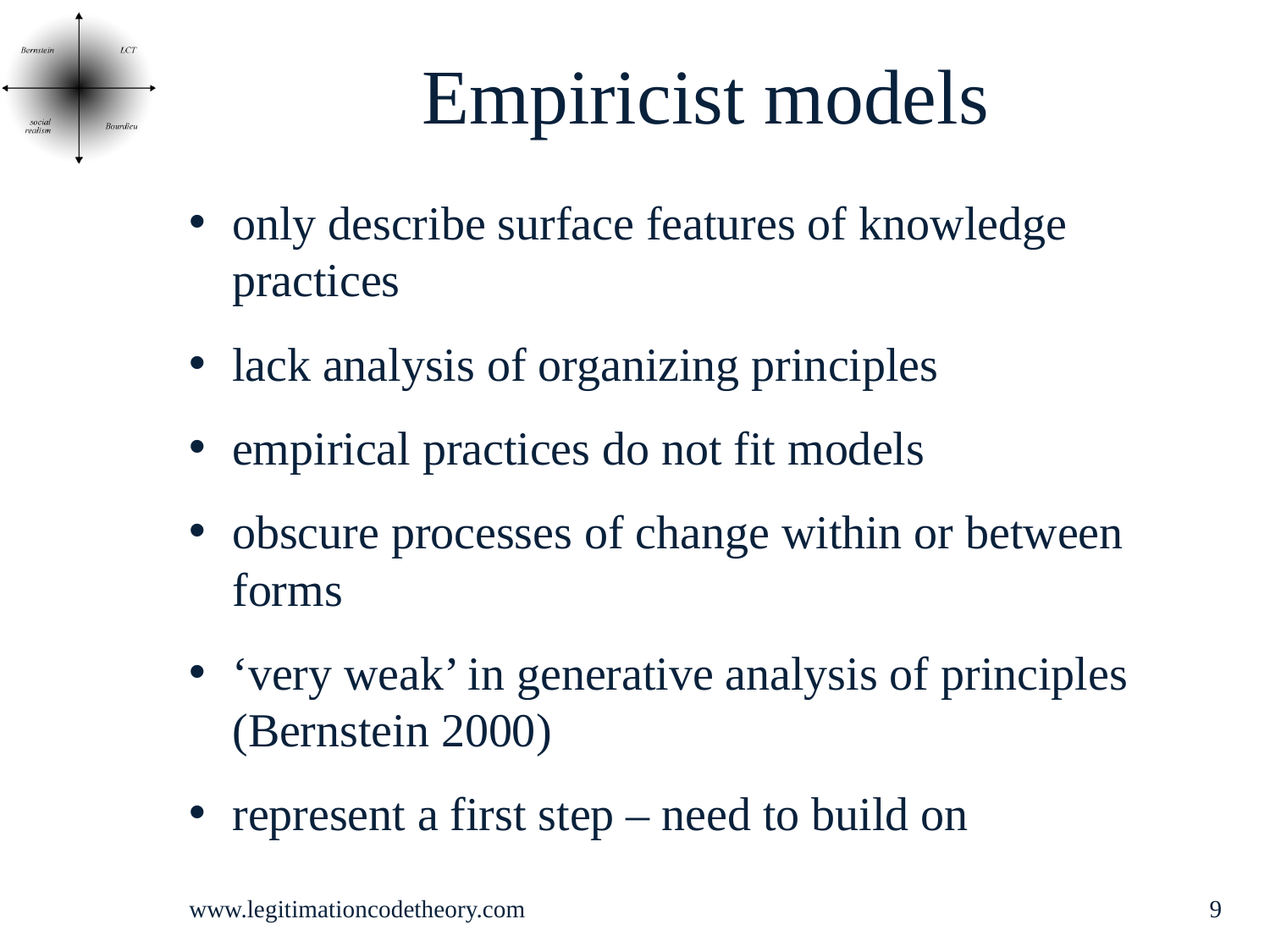

# Empiricist models

only describe surface features of knowledge practices
lack analysis of organizing principles
empirical practices do not fit models
obscure processes of change within or between forms
‘very weak’ in generative analysis of principles (Bernstein 2000)
represent a first step – need to build on
www.legitimationcodetheory.com
9